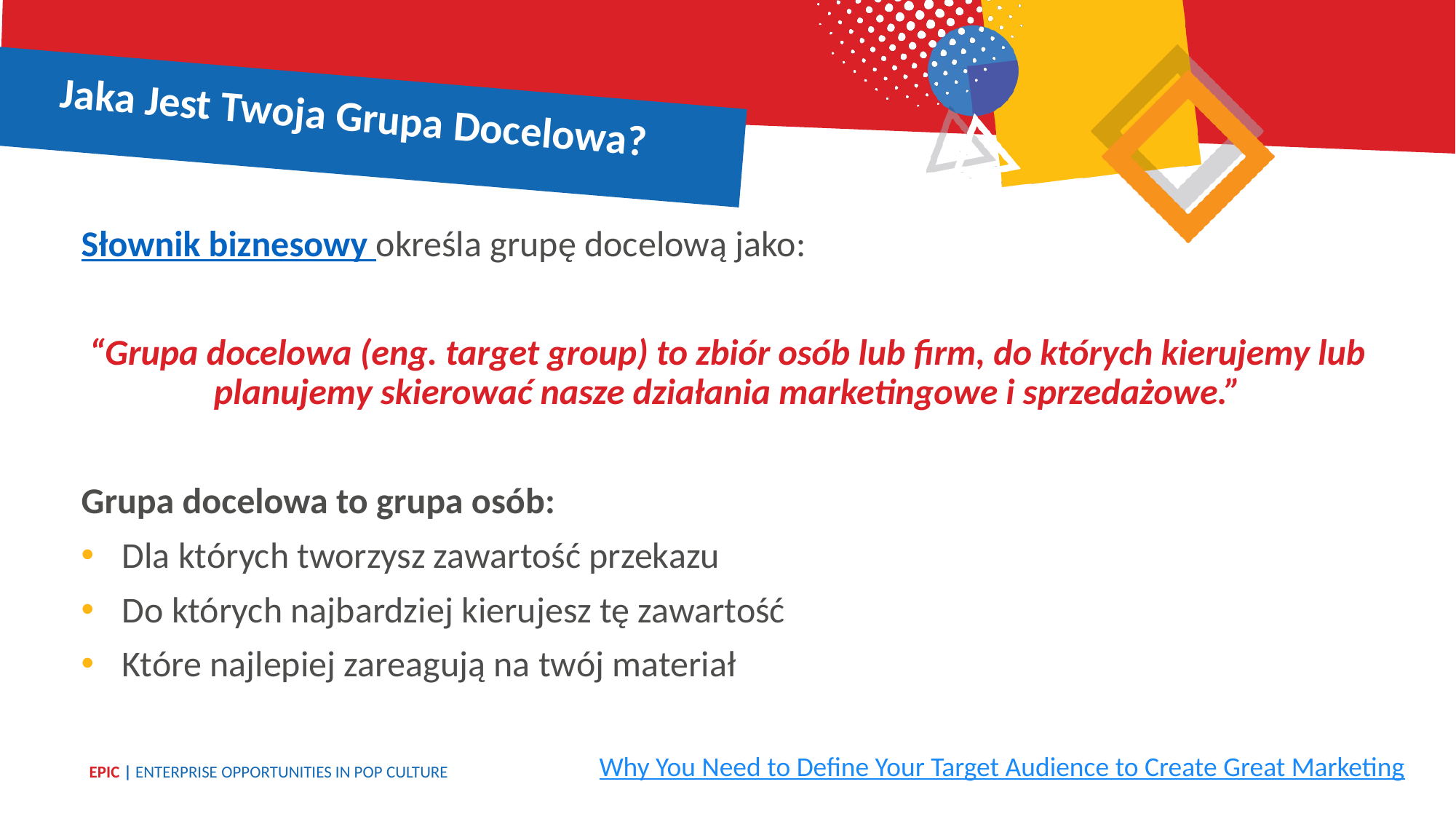

Jaka Jest Twoja Grupa Docelowa?

Słownik biznesowy określa grupę docelową jako:

“Grupa docelowa (eng. target group) to zbiór osób lub firm, do których kierujemy lub planujemy skierować nasze działania marketingowe i sprzedażowe.”

Grupa docelowa to grupa osób:
Dla których tworzysz zawartość przekazu
Do których najbardziej kierujesz tę zawartość
Które najlepiej zareagują na twój materiał

Why You Need to Define Your Target Audience to Create Great Marketing